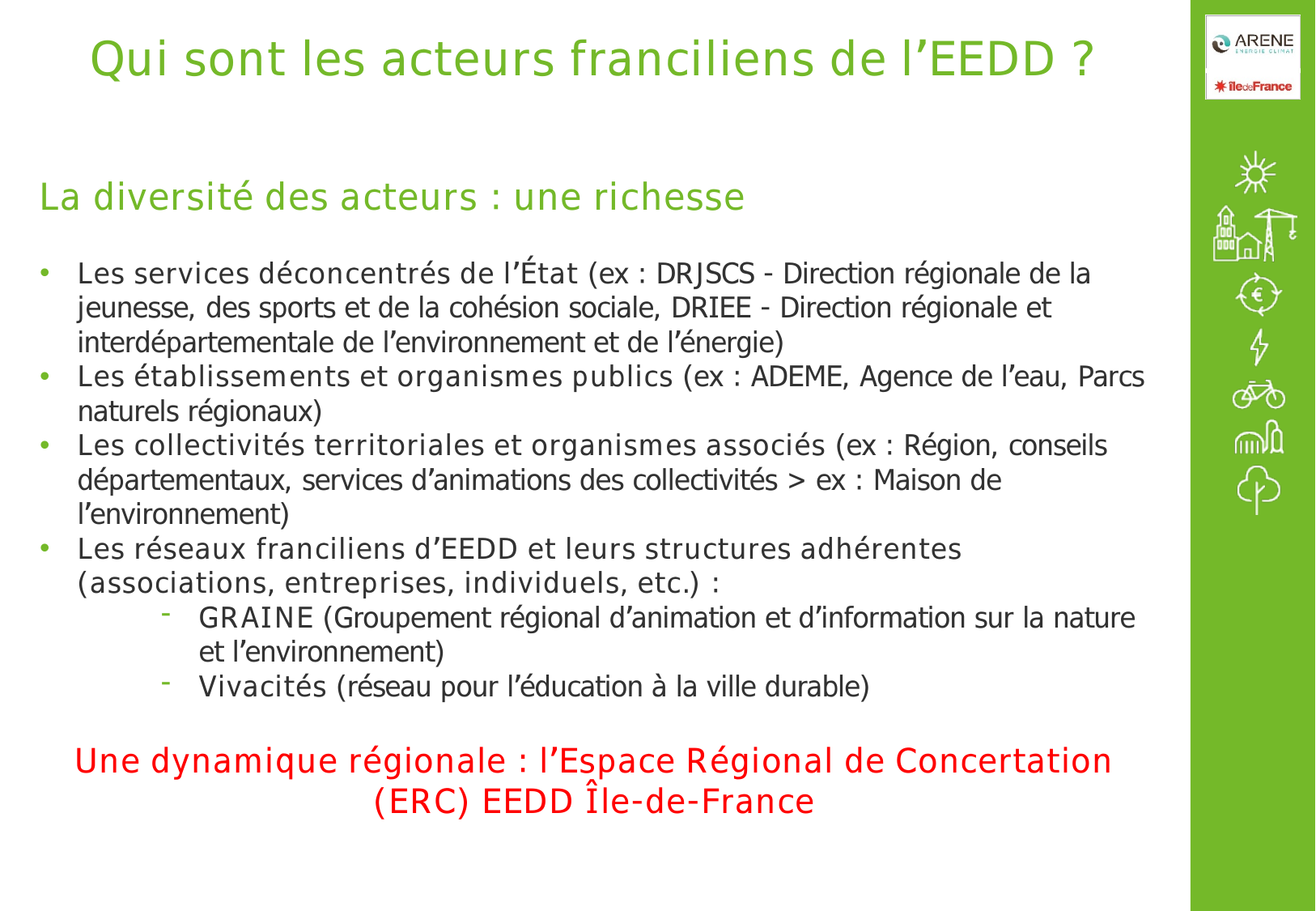

Qui sont les acteurs franciliens de l’EEDD ?
La diversité des acteurs : une richesse

Les services déconcentrés de l’État (ex : DRJSCS - Direction régionale de la jeunesse, des sports et de la cohésion sociale, DRIEE - Direction régionale et interdépartementale de l’environnement et de l’énergie)
Les établissements et organismes publics (ex : ADEME, Agence de l’eau, Parcs naturels régionaux)
Les collectivités territoriales et organismes associés (ex : Région, conseils départementaux, services d’animations des collectivités > ex : Maison de l’environnement)
Les réseaux franciliens d’EEDD et leurs structures adhérentes (associations, entreprises, individuels, etc.) :
GRAINE (Groupement régional d’animation et d’information sur la nature et l’environnement)
Vivacités (réseau pour l’éducation à la ville durable)

Une dynamique régionale : l’Espace Régional de Concertation (ERC) EEDD Île-de-France